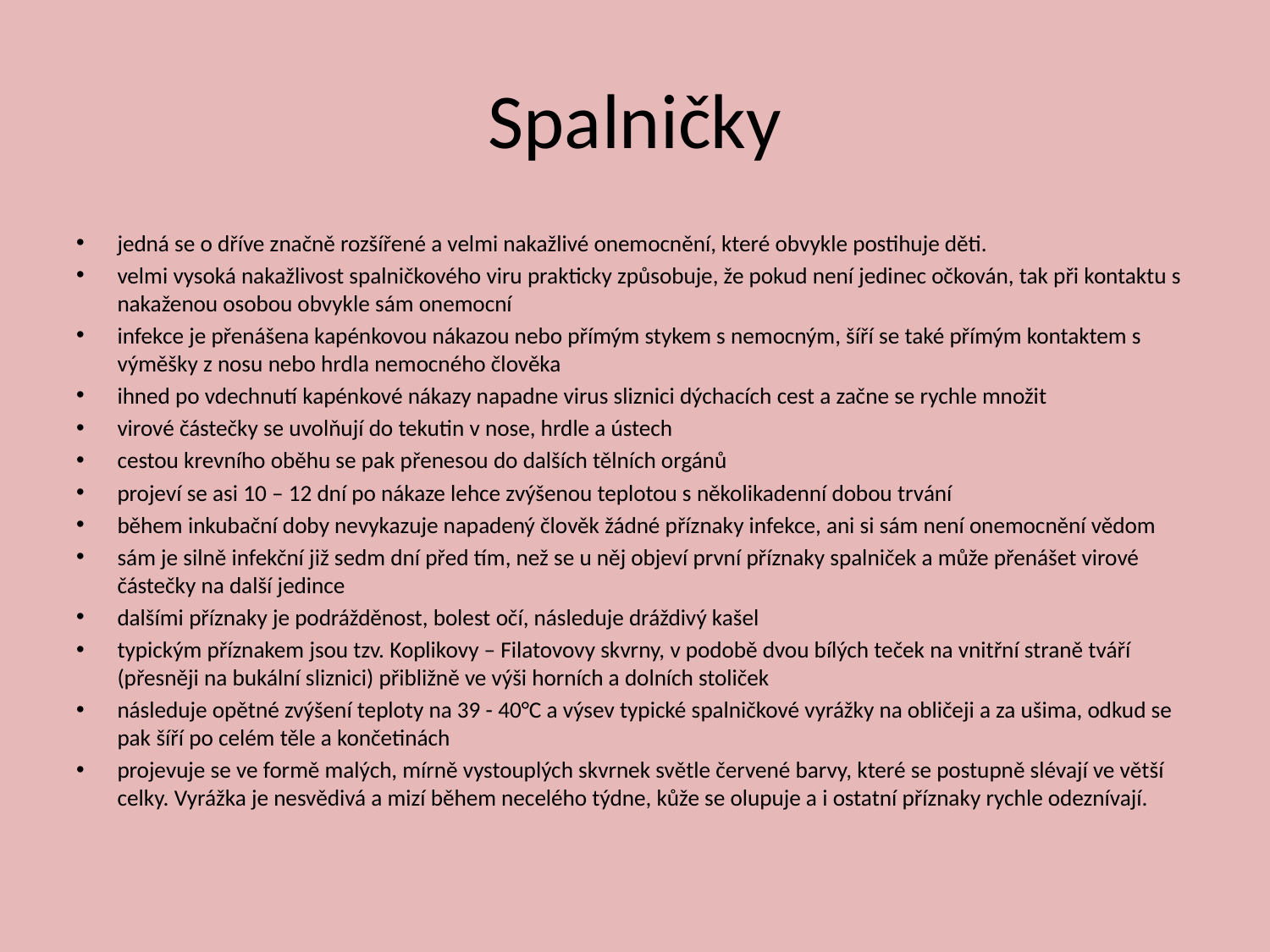

# Spalničky
jedná se o dříve značně rozšířené a velmi nakažlivé onemocnění, které obvykle postihuje děti.
velmi vysoká nakažlivost spalničkového viru prakticky způsobuje, že pokud není jedinec očkován, tak při kontaktu s nakaženou osobou obvykle sám onemocní
infekce je přenášena kapénkovou nákazou nebo přímým stykem s nemocným, šíří se také přímým kontaktem s výměšky z nosu nebo hrdla nemocného člověka
ihned po vdechnutí kapénkové nákazy napadne virus sliznici dýchacích cest a začne se rychle množit
virové částečky se uvolňují do tekutin v nose, hrdle a ústech
cestou krevního oběhu se pak přenesou do dalších tělních orgánů
projeví se asi 10 – 12 dní po nákaze lehce zvýšenou teplotou s několikadenní dobou trvání
během inkubační doby nevykazuje napadený člověk žádné příznaky infekce, ani si sám není onemocnění vědom
sám je silně infekční již sedm dní před tím, než se u něj objeví první příznaky spalniček a může přenášet virové částečky na další jedince
dalšími příznaky je podrážděnost, bolest očí, následuje dráždivý kašel
typickým příznakem jsou tzv. Koplikovy – Filatovovy skvrny, v podobě dvou bílých teček na vnitřní straně tváří (přesněji na bukální sliznici) přibližně ve výši horních a dolních stoliček
následuje opětné zvýšení teploty na 39 - 40°C a výsev typické spalničkové vyrážky na obličeji a za ušima, odkud se pak šíří po celém těle a končetinách
projevuje se ve formě malých, mírně vystouplých skvrnek světle červené barvy, které se postupně slévají ve větší celky. Vyrážka je nesvědivá a mizí během necelého týdne, kůže se olupuje a i ostatní příznaky rychle odeznívají.